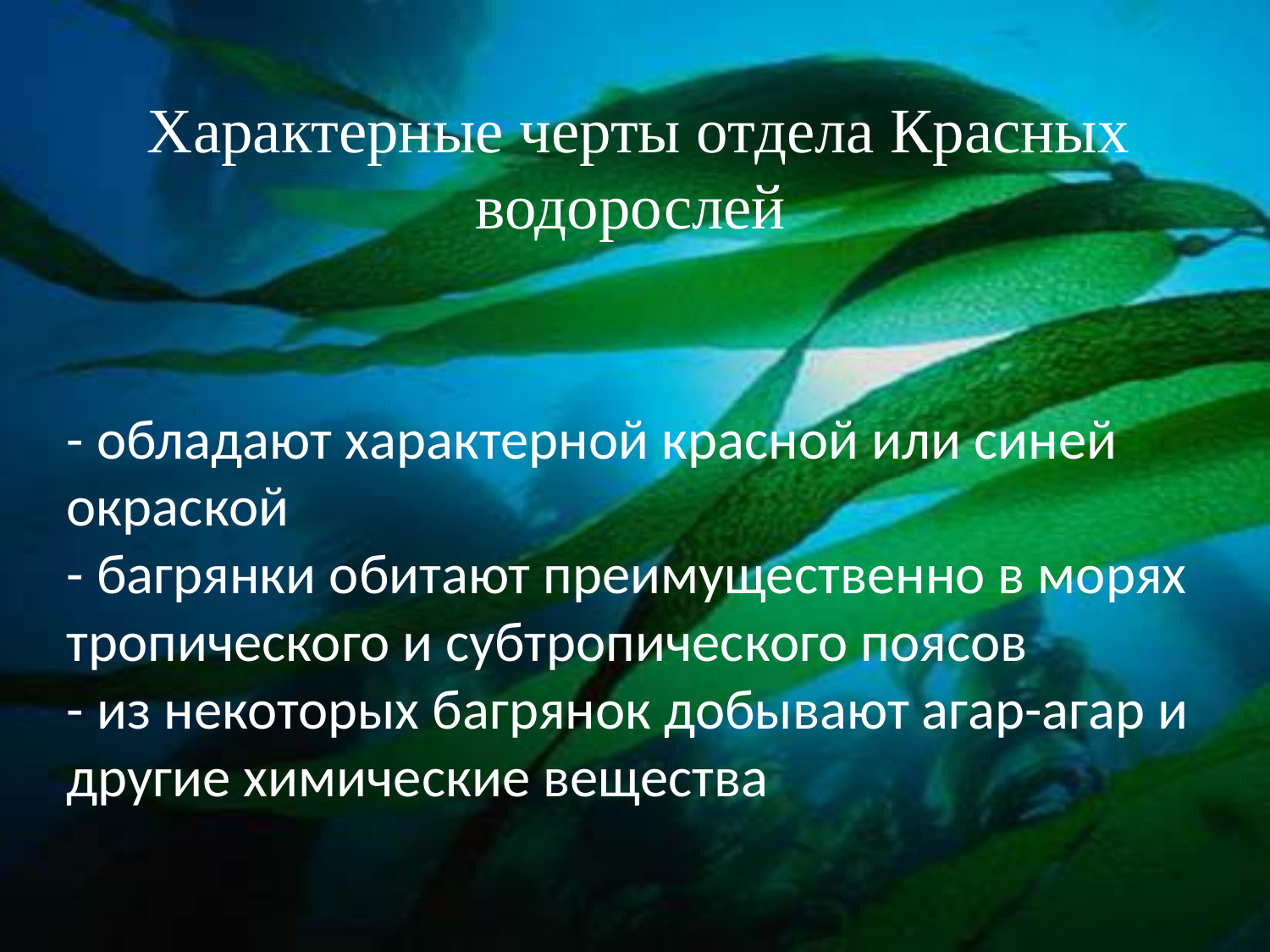

Характерные черты отдела Красных водорослей
- обладают характерной красной или синей окраской
- багрянки обитают преимущественно в морях тропического и субтропического поясов
- из некоторых багрянок добывают агар-агар и другие химические вещества